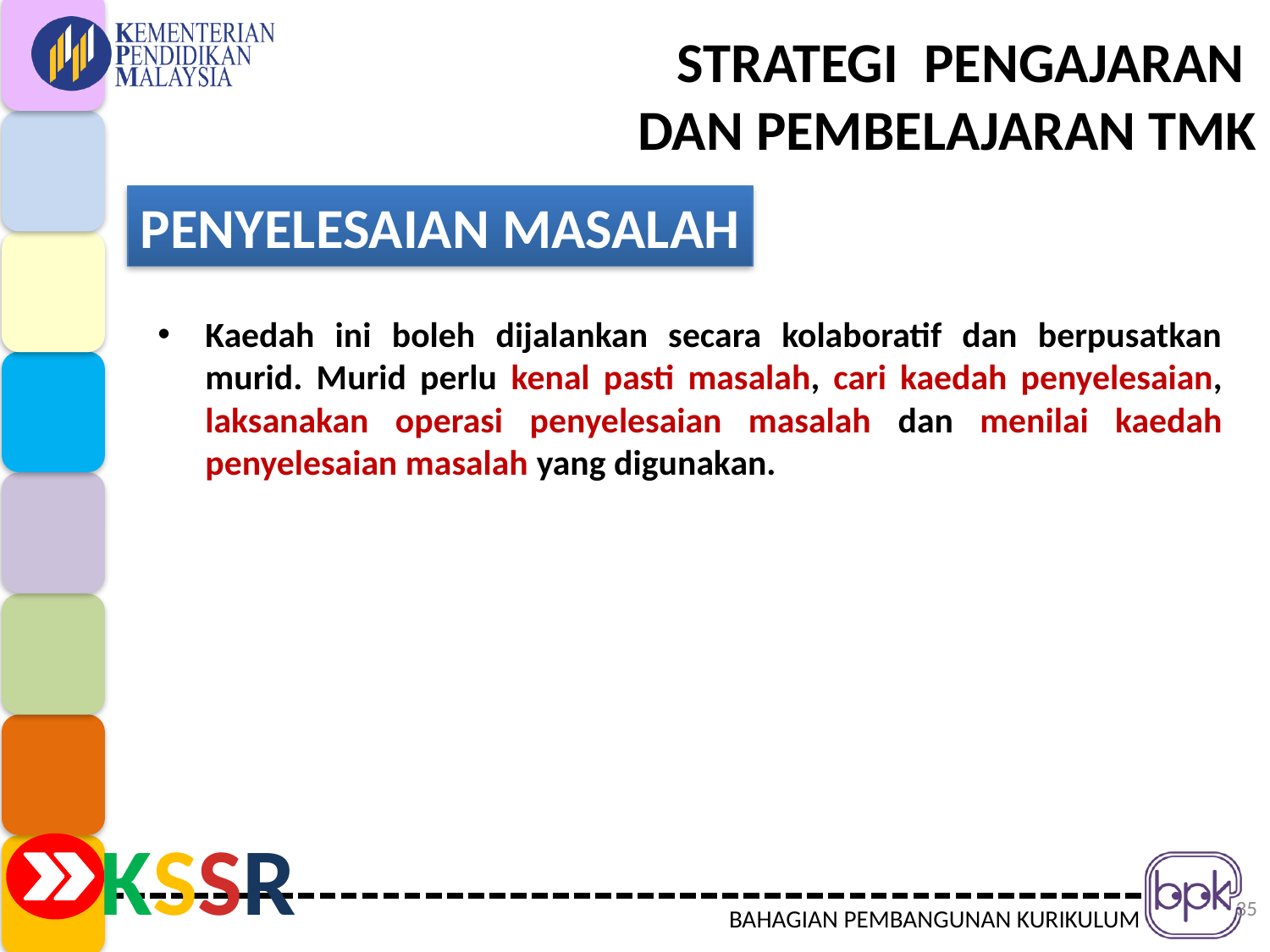

#
STRATEGI  PENGAJARAN
DAN PEMBELAJARAN TMK
PENYELESAIAN MASALAH
Kaedah ini boleh dijalankan secara kolaboratif dan berpusatkan murid. Murid perlu kenal pasti masalah, cari kaedah penyelesaian, laksanakan operasi penyelesaian masalah dan menilai kaedah penyelesaian masalah yang digunakan.
35